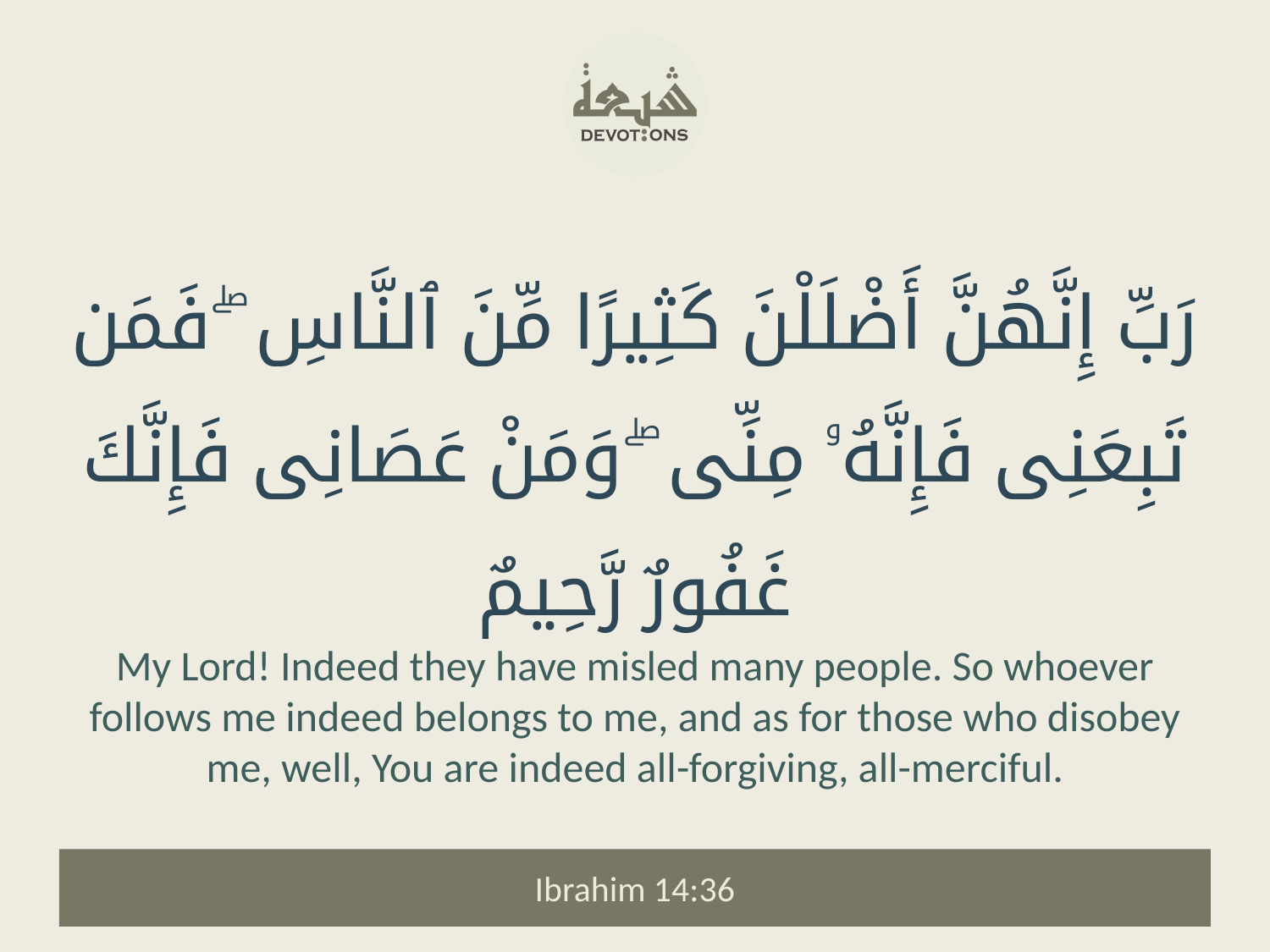

رَبِّ إِنَّهُنَّ أَضْلَلْنَ كَثِيرًا مِّنَ ٱلنَّاسِ ۖ فَمَن تَبِعَنِى فَإِنَّهُۥ مِنِّى ۖ وَمَنْ عَصَانِى فَإِنَّكَ غَفُورٌ رَّحِيمٌ
My Lord! Indeed they have misled many people. So whoever follows me indeed belongs to me, and as for those who disobey me, well, You are indeed all-forgiving, all-merciful.
Ibrahim 14:36